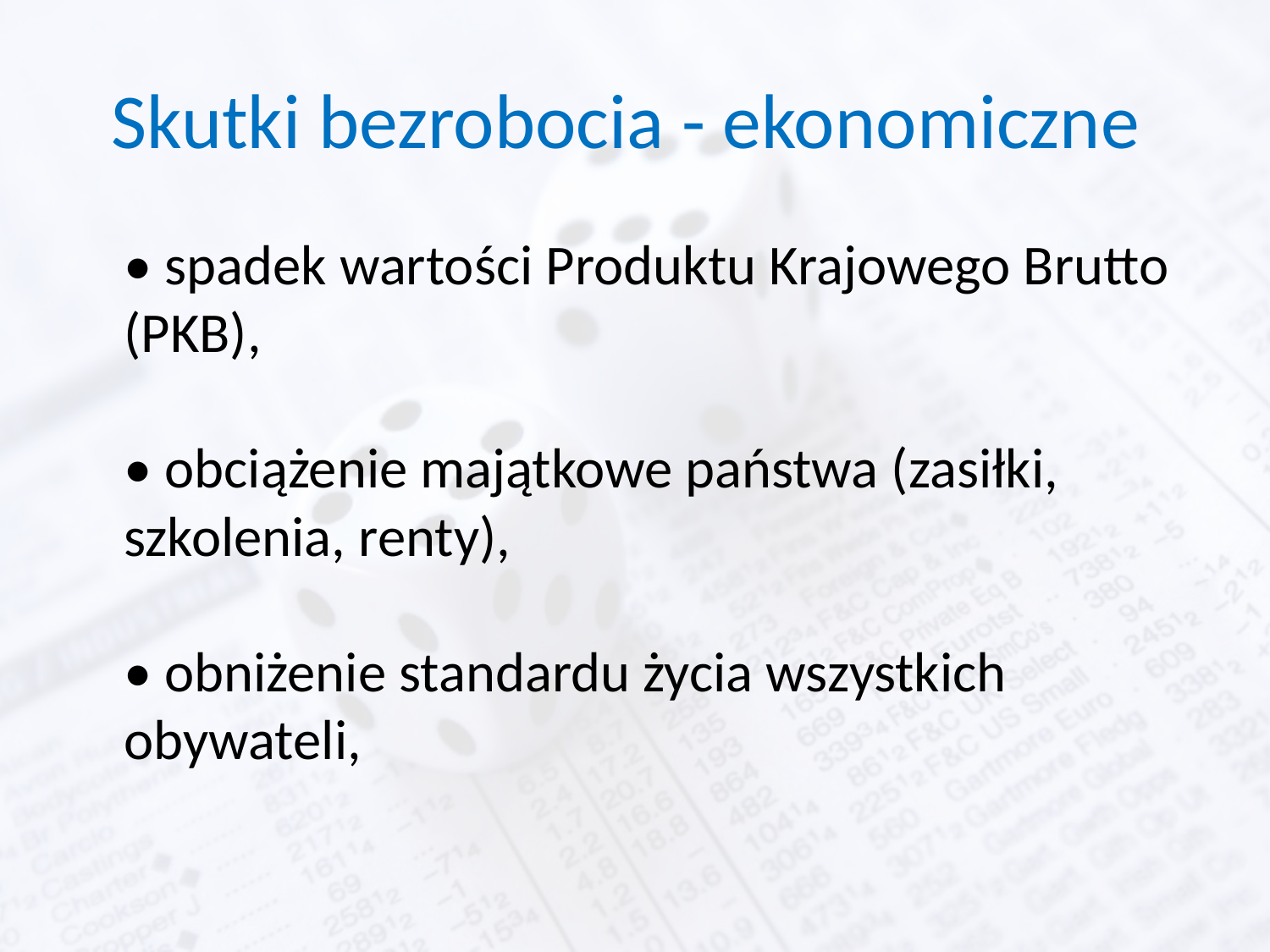

# Skutki bezrobocia - ekonomiczne
	• spadek wartości Produktu Krajowego Brutto (PKB),
• obciążenie majątkowe państwa (zasiłki, szkolenia, renty),
• obniżenie standardu życia wszystkich obywateli,